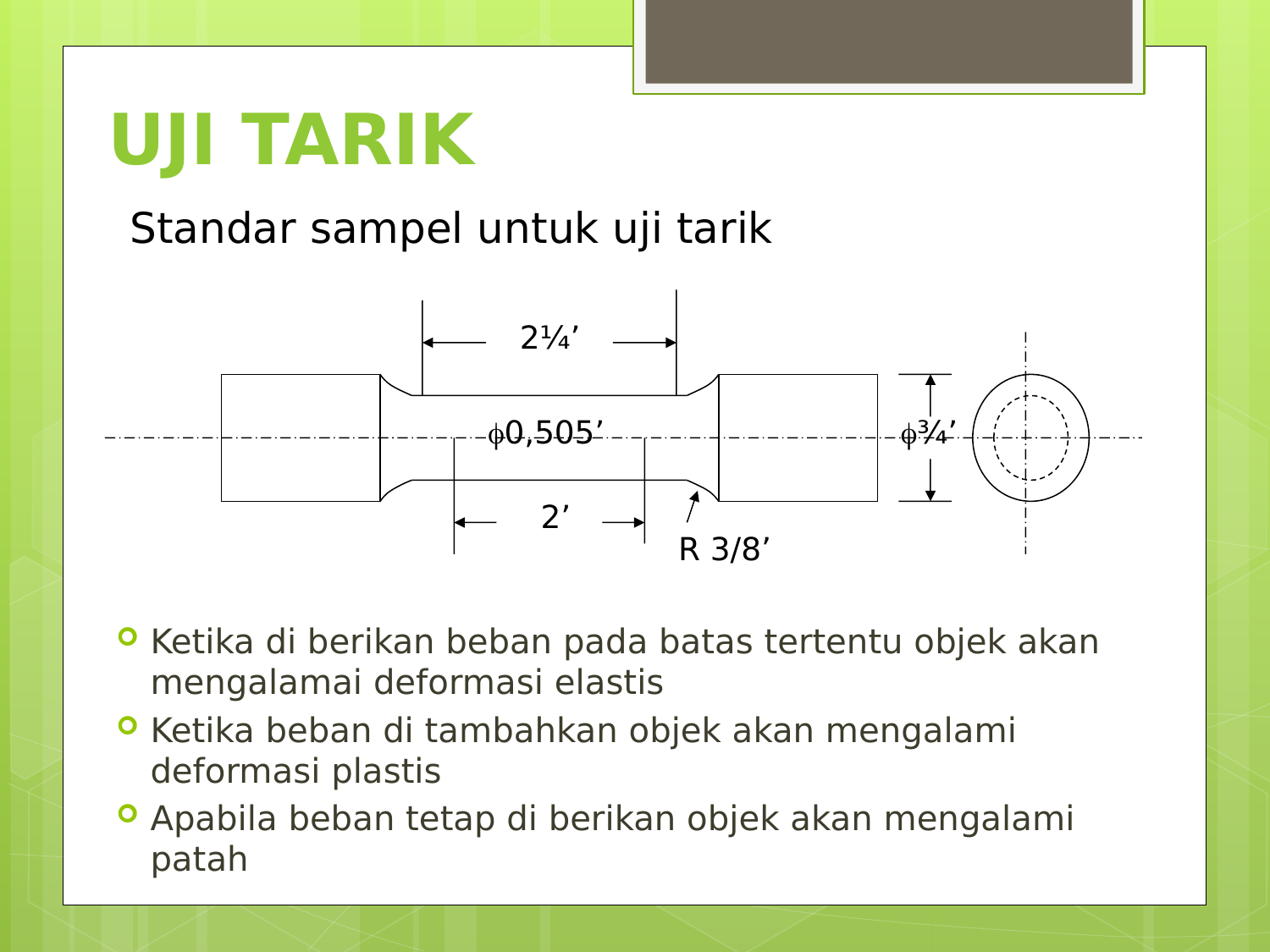

# Uji tarik
Standar sampel untuk uji tarik

2¼’

φ0,505’
φ¾’

2’

R 3/8’
Ketika di berikan beban pada batas tertentu objek akan mengalamai deformasi elastis
Ketika beban di tambahkan objek akan mengalami deformasi plastis
Apabila beban tetap di berikan objek akan mengalami patah